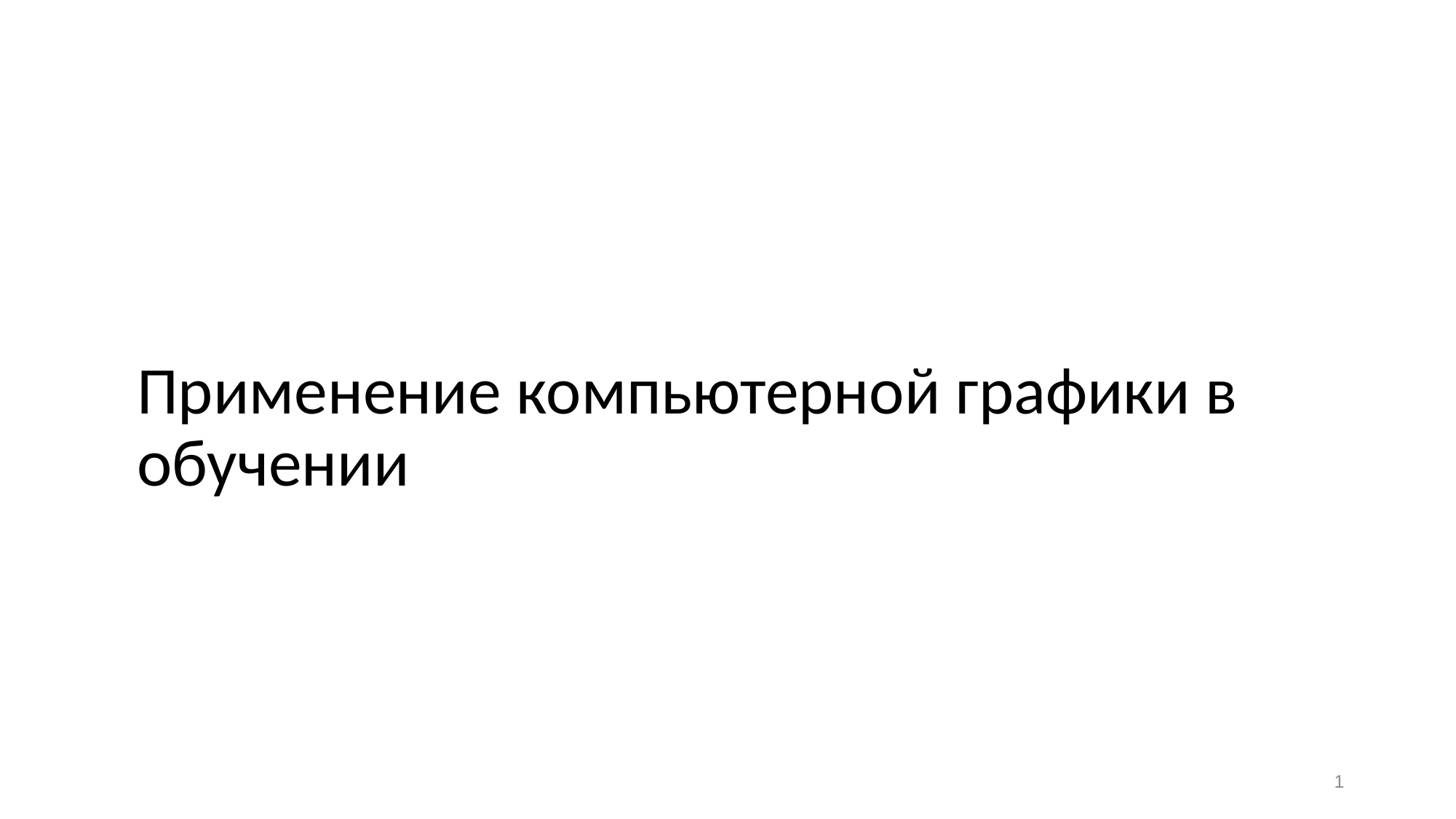

# Применение компьютерной графики в обучении
1